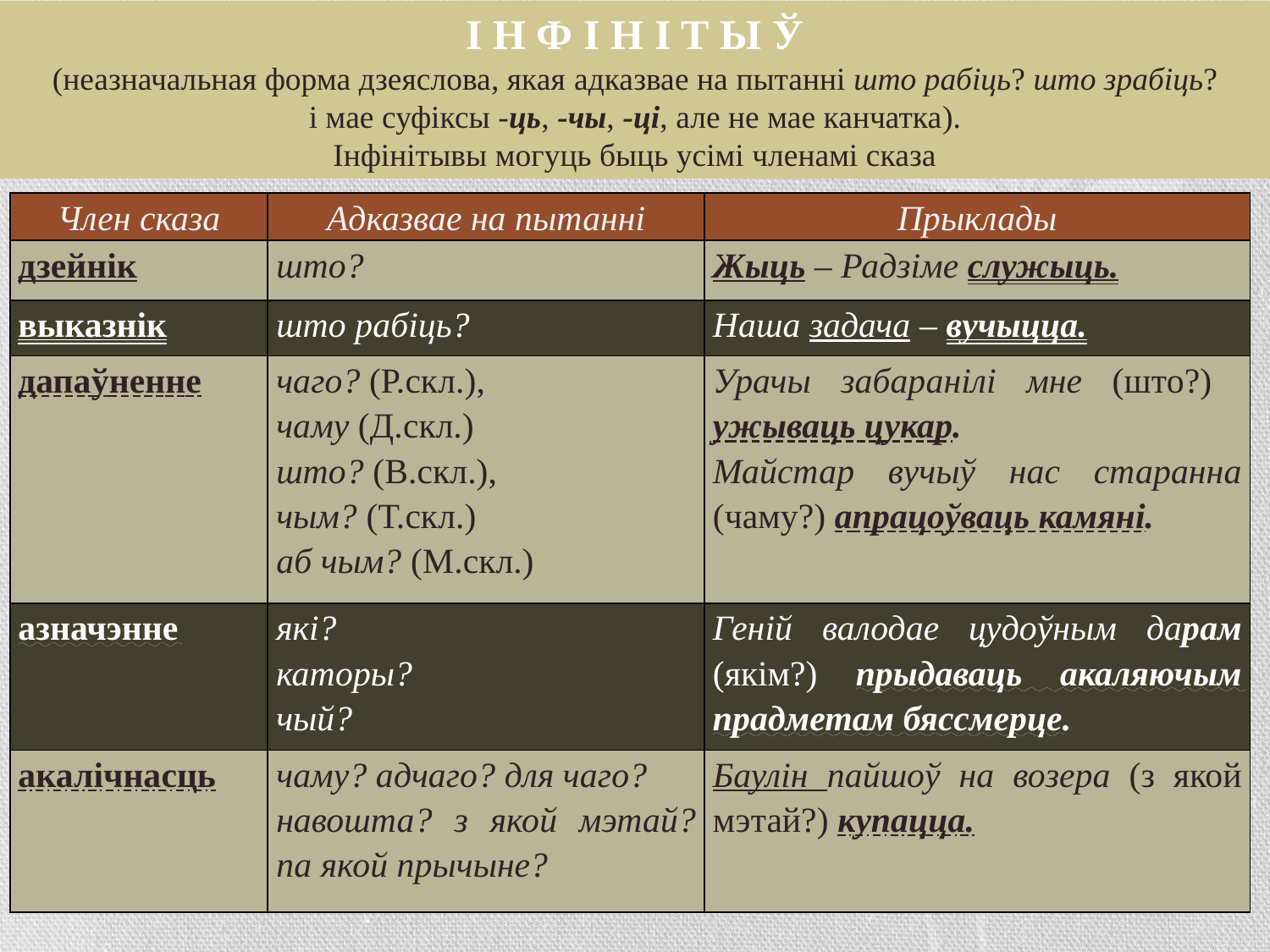

І Н Ф І Н І Т Ы Ў
(неазначальная форма дзеяслова, якая адказвае на пытанні што рабіць? што зрабіць?
 і мае суфіксы -ць, -чы, -ці, але не мае канчатка).
Інфінітывы могуць быць усімі членамі сказа
| Член сказа | Адказвае на пытанні | Прыклады |
| --- | --- | --- |
| дзейнік | што? | Жыць – Радзіме служыць. |
| выказнік | што рабіць? | Наша задача – вучыцца. |
| дапаўненне | чаго? (Р.скл.), чаму (Д.скл.) што? (В.скл.), чым? (Т.скл.) аб чым? (М.скл.) | Урачы забаранілі мне (што?) ужываць цукар. Майстар вучыў нас старанна (чаму?) апрацоўваць камяні. |
| азначэнне | які? каторы? чый? | Геній валодае цудоўным дарам (якім?) прыдаваць акаляючым прадметам бяссмерце. |
| акалічнасць | чаму? адчаго? для чаго? навошта? з якой мэтай? па якой прычыне? | Баулін пайшоў на возера (з якой мэтай?) купацца. |